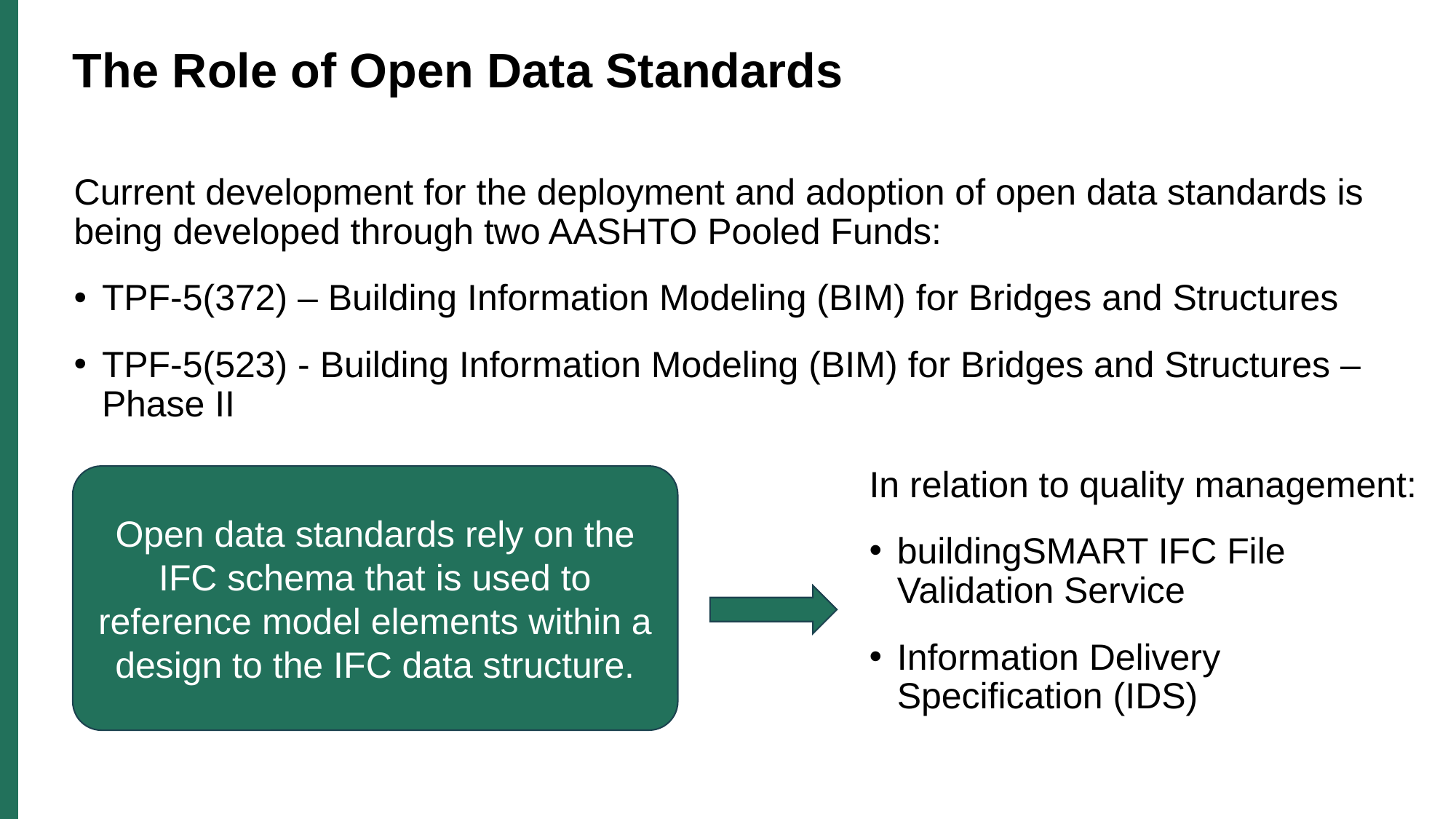

# The Role of Open Data Standards
Current development for the deployment and adoption of open data standards is being developed through two AASHTO Pooled Funds:
TPF-5(372) – Building Information Modeling (BIM) for Bridges and Structures
TPF-5(523) - Building Information Modeling (BIM) for Bridges and Structures – Phase II
In relation to quality management:
buildingSMART IFC File Validation Service
Information Delivery Specification (IDS)
Open data standards rely on the IFC schema that is used to reference model elements within a design to the IFC data structure.